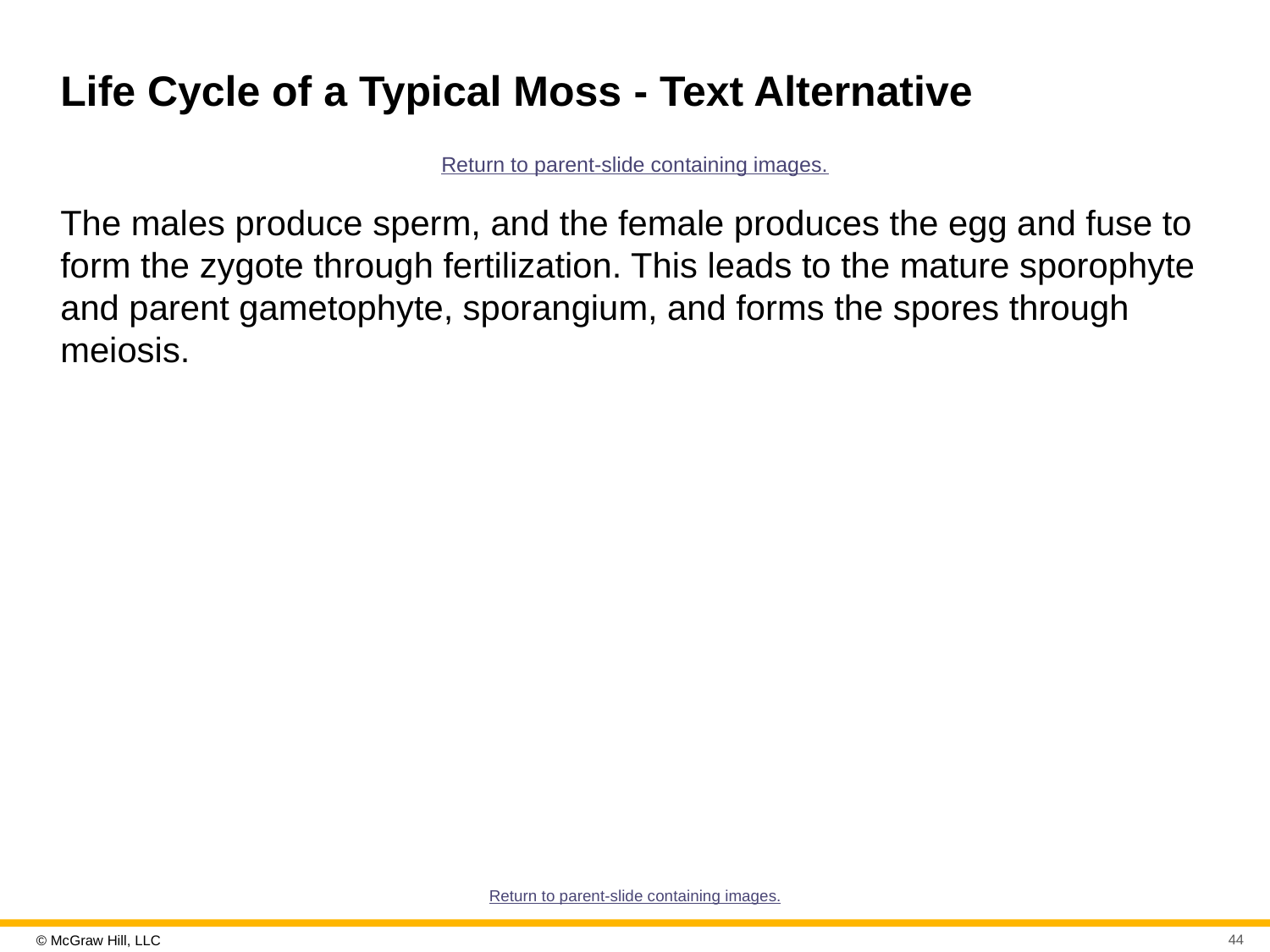

# Life Cycle of a Typical Moss - Text Alternative
Return to parent-slide containing images.
The males produce sperm, and the female produces the egg and fuse to form the zygote through fertilization. This leads to the mature sporophyte and parent gametophyte, sporangium, and forms the spores through meiosis.
Return to parent-slide containing images.
44